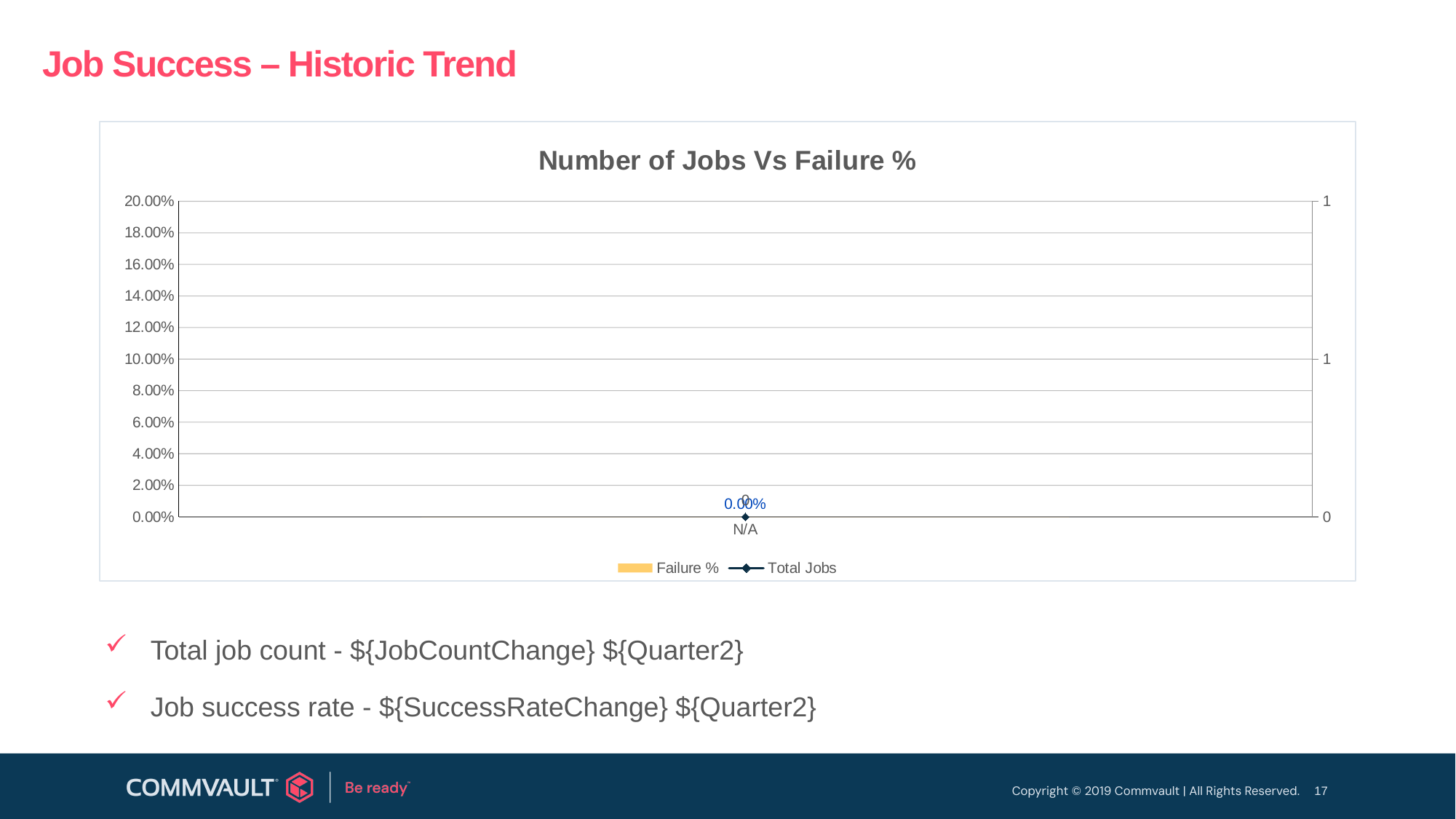

# Job Success – Historic Trend

### Chart: Number of Jobs Vs Failure %

| Category | Failure % | Total Jobs |
|---|---|---|
| N/A | 0.0 | 0.0 |
Total job count - ${JobCountChange} ${Quarter2}
Job success rate - ${SuccessRateChange} ${Quarter2}
17